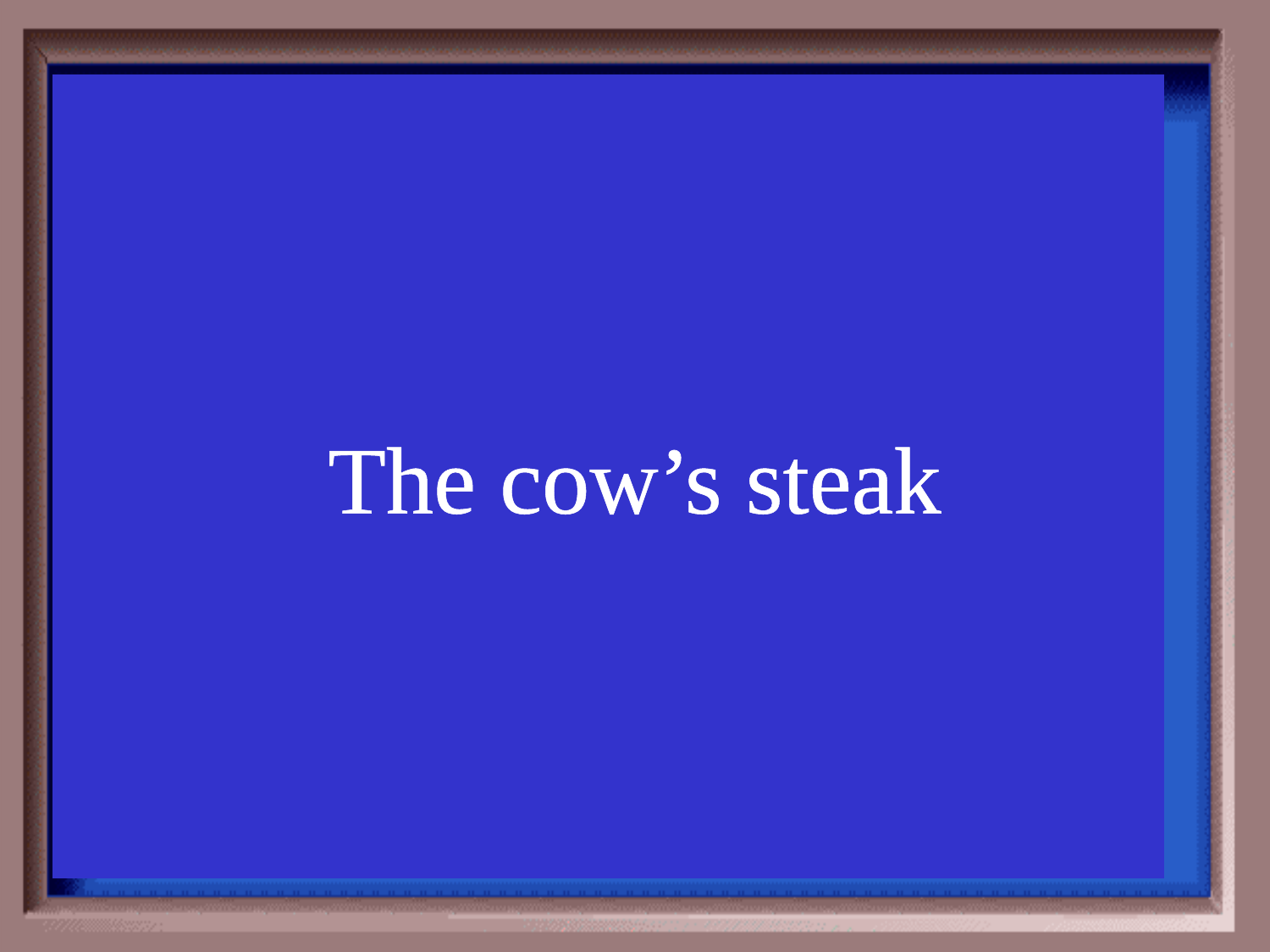

Category #2 $400 Question

The cow’s steak